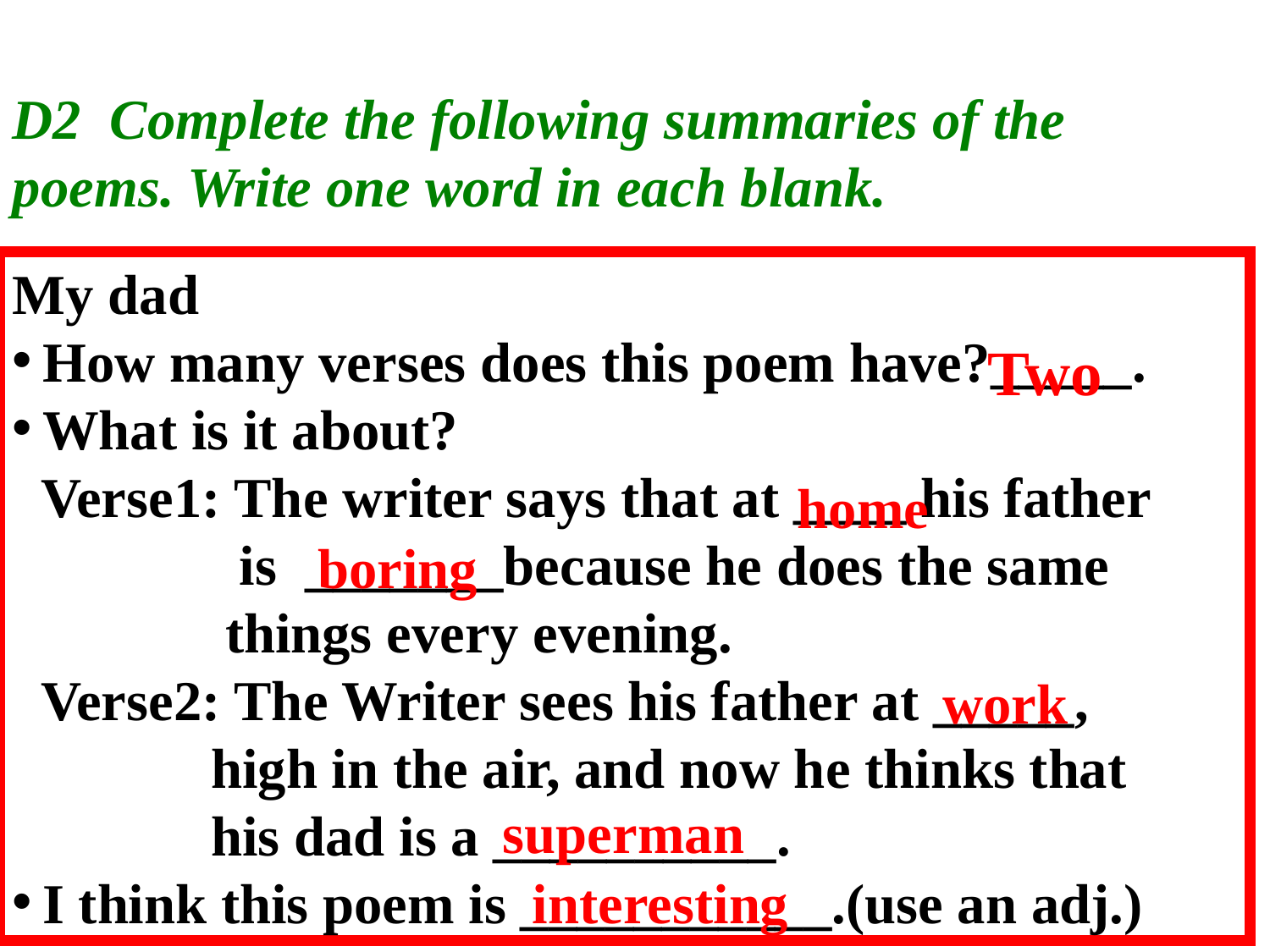

D2  Complete the following summaries of the poems. Write one word in each blank.
My dad
How many verses does this poem have?_____.
What is it about?
  Verse1: The writer says that at ____ his father
                is  _______because he does the same
               things every evening.
  Verse2: The Writer sees his father at _____,
              high in the air, and now he thinks that
              his dad is a __________.
I think this poem is ___________.(use an adj.)
Two
home
boring
work
superman
interesting